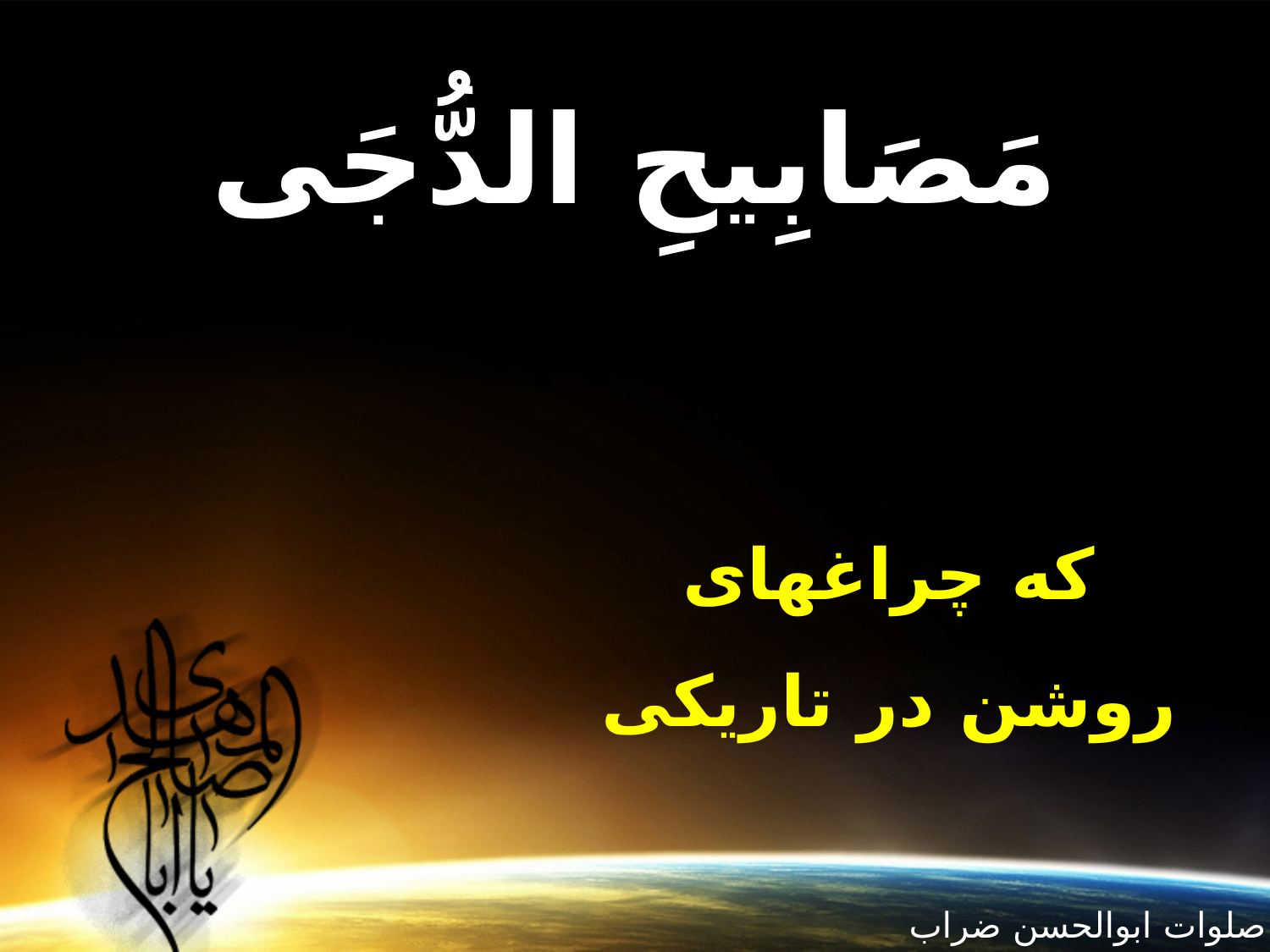

مَصَابِيحِ الدُّجَى
 كه چراغهاى
روشن در تاريكى